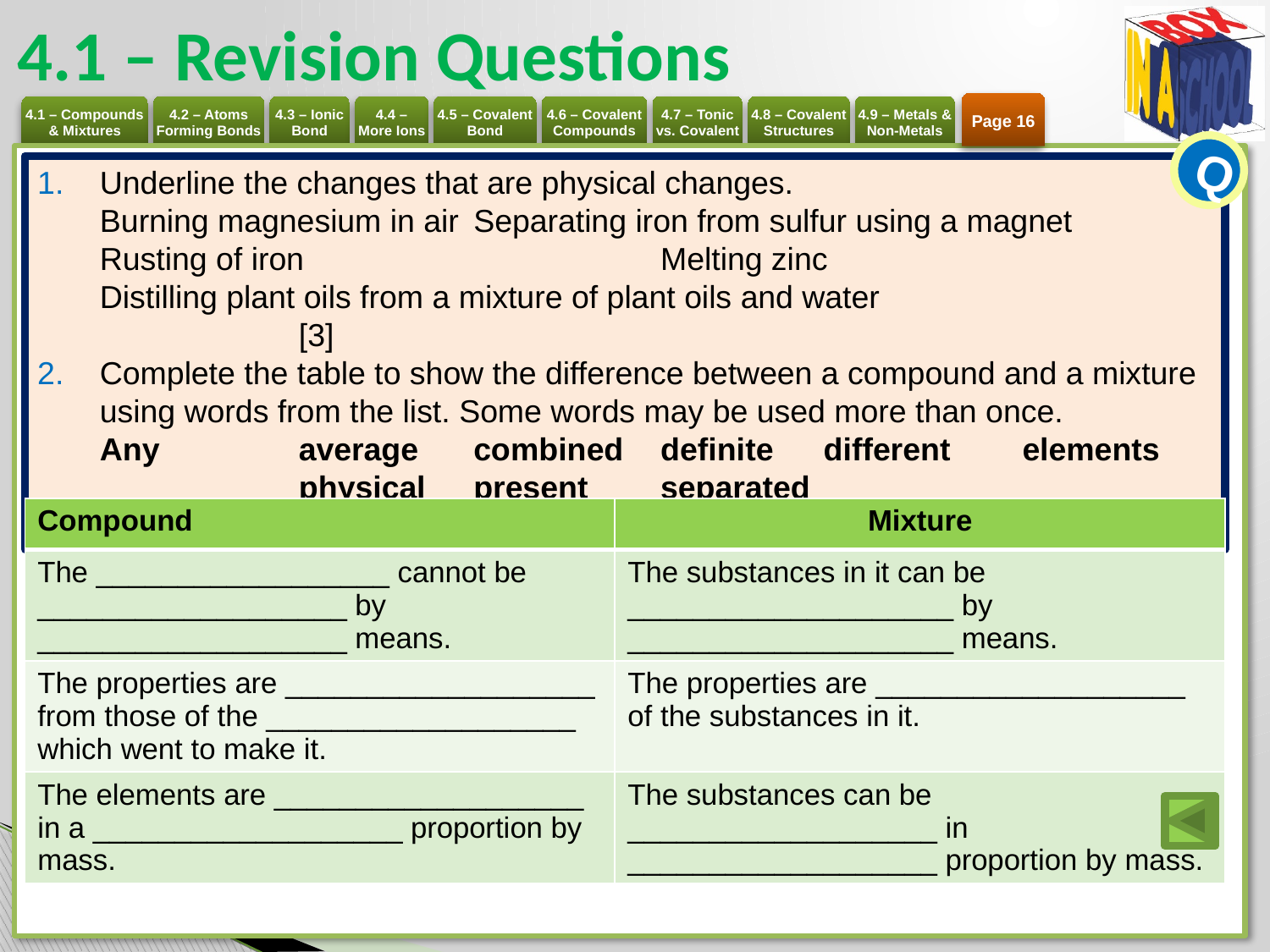

# 4.1 – Revision Questions
Page 16
Q
Underline the changes that are physical changes.
Burning magnesium in air 	Separating iron from sulfur using a magnet
Rusting of iron 		Melting zinc
Distilling plant oils from a mixture of plant oils and water 		[3]
Complete the table to show the difference between a compound and a mixture using words from the list. Some words may be used more than once.
Any	average	combined	definite	different	elements	physical 	present	separated			[6]
| Compound | Mixture |
| --- | --- |
| The \_\_\_\_\_\_\_\_\_\_\_\_\_\_\_\_\_\_ cannot be \_\_\_\_\_\_\_\_\_\_\_\_\_\_\_\_\_\_\_ by \_\_\_\_\_\_\_\_\_\_\_\_\_\_\_\_\_\_\_ means. | The substances in it can be \_\_\_\_\_\_\_\_\_\_\_\_\_\_\_\_\_\_\_\_ by \_\_\_\_\_\_\_\_\_\_\_\_\_\_\_\_\_\_\_\_ means. |
| The properties are \_\_\_\_\_\_\_\_\_\_\_\_\_\_\_\_\_\_\_ from those of the \_\_\_\_\_\_\_\_\_\_\_\_\_\_\_\_\_\_\_ which went to make it. | The properties are \_\_\_\_\_\_\_\_\_\_\_\_\_\_\_\_\_\_\_ of the substances in it. |
| The elements are \_\_\_\_\_\_\_\_\_\_\_\_\_\_\_\_\_\_\_ in a \_\_\_\_\_\_\_\_\_\_\_\_\_\_\_\_\_\_\_ proportion by mass. | The substances can be \_\_\_\_\_\_\_\_\_\_\_\_\_\_\_\_\_\_\_ in \_\_\_\_\_\_\_\_\_\_\_\_\_\_\_\_\_\_\_ proportion by mass. |